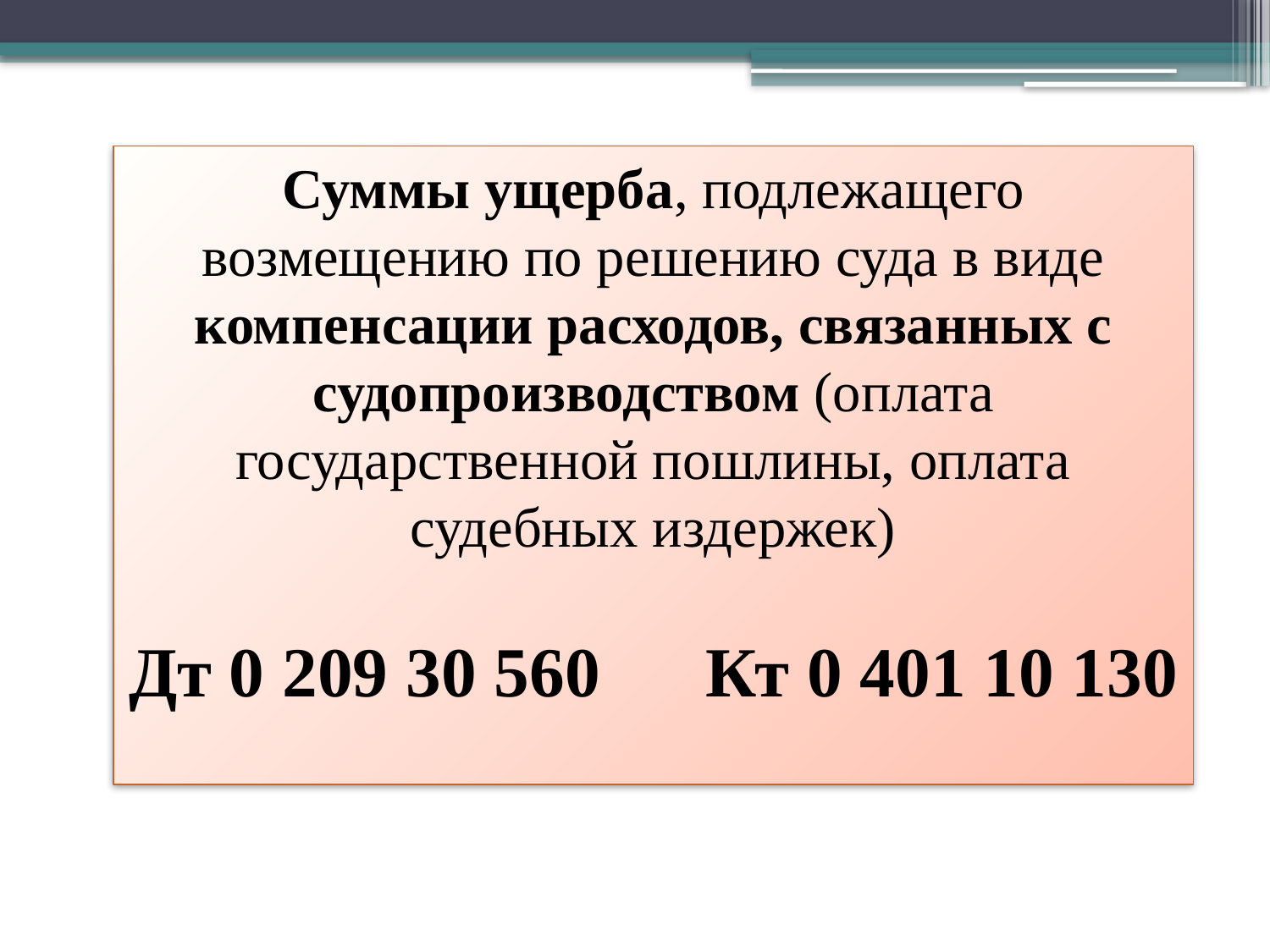

Суммы ущерба, подлежащего возмещению по решению суда в виде компенсации расходов, связанных с судопроизводством (оплата государственной пошлины, оплата судебных издержек)

Дт 0 209 30 560      Кт 0 401 10 130